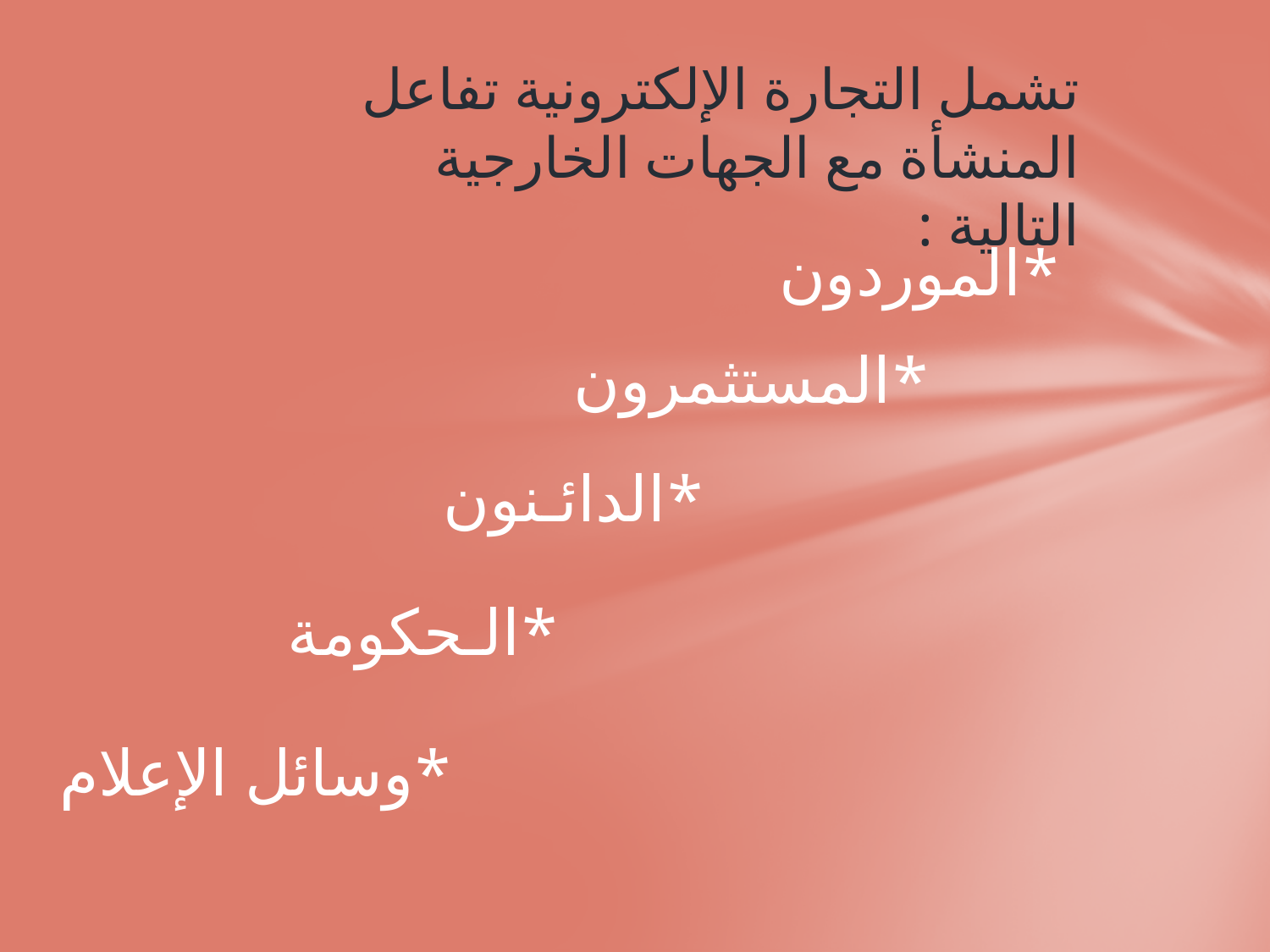

تشمل التجارة الإلكترونية تفاعل المنشأة مع الجهات الخارجية التالية :
*الموردون
*المستثمرون
*الدائـنون
*الـحكومة
*وسائل الإعلام